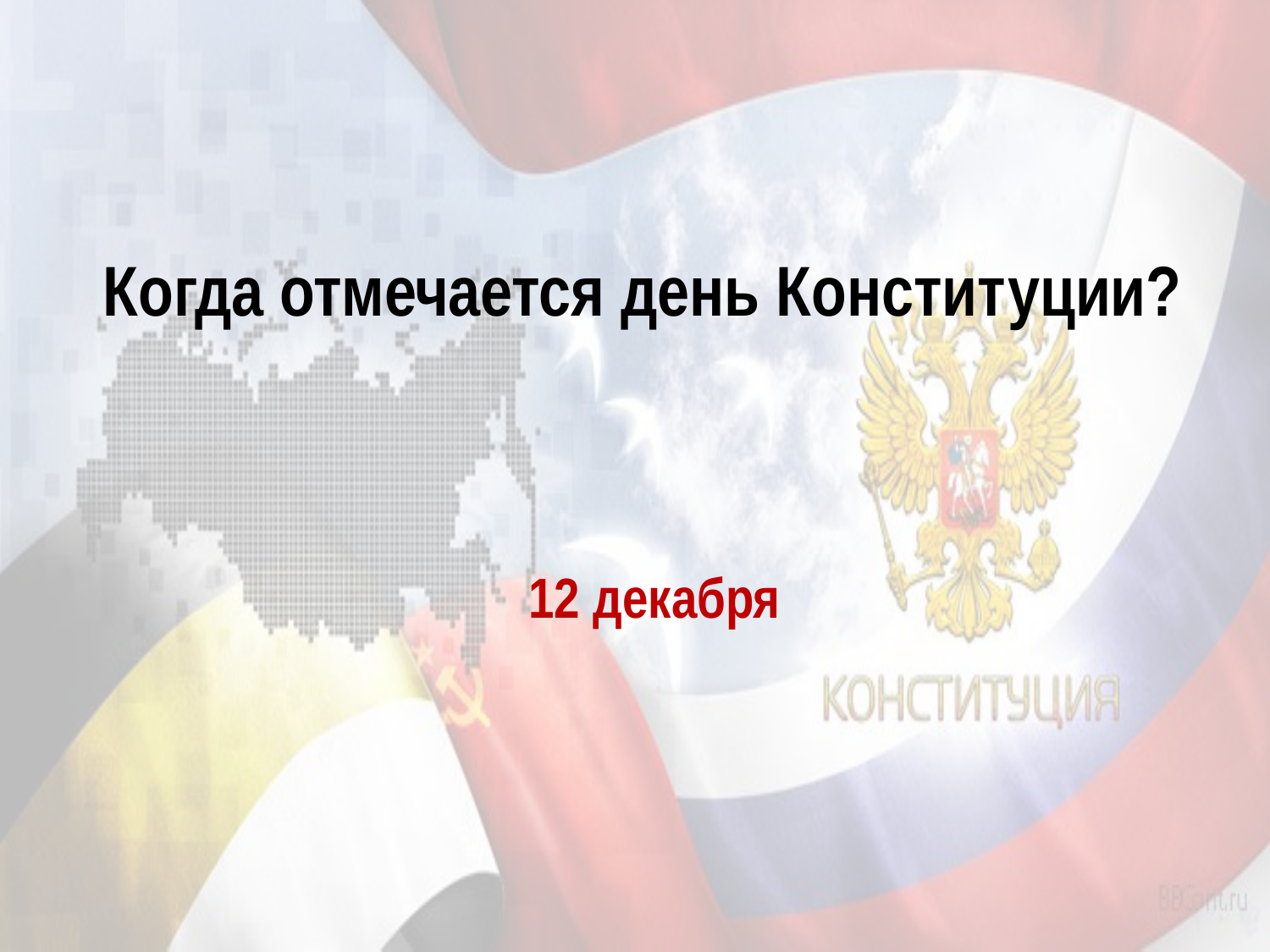

# Когда отмечается день Конституции?
12 декабря